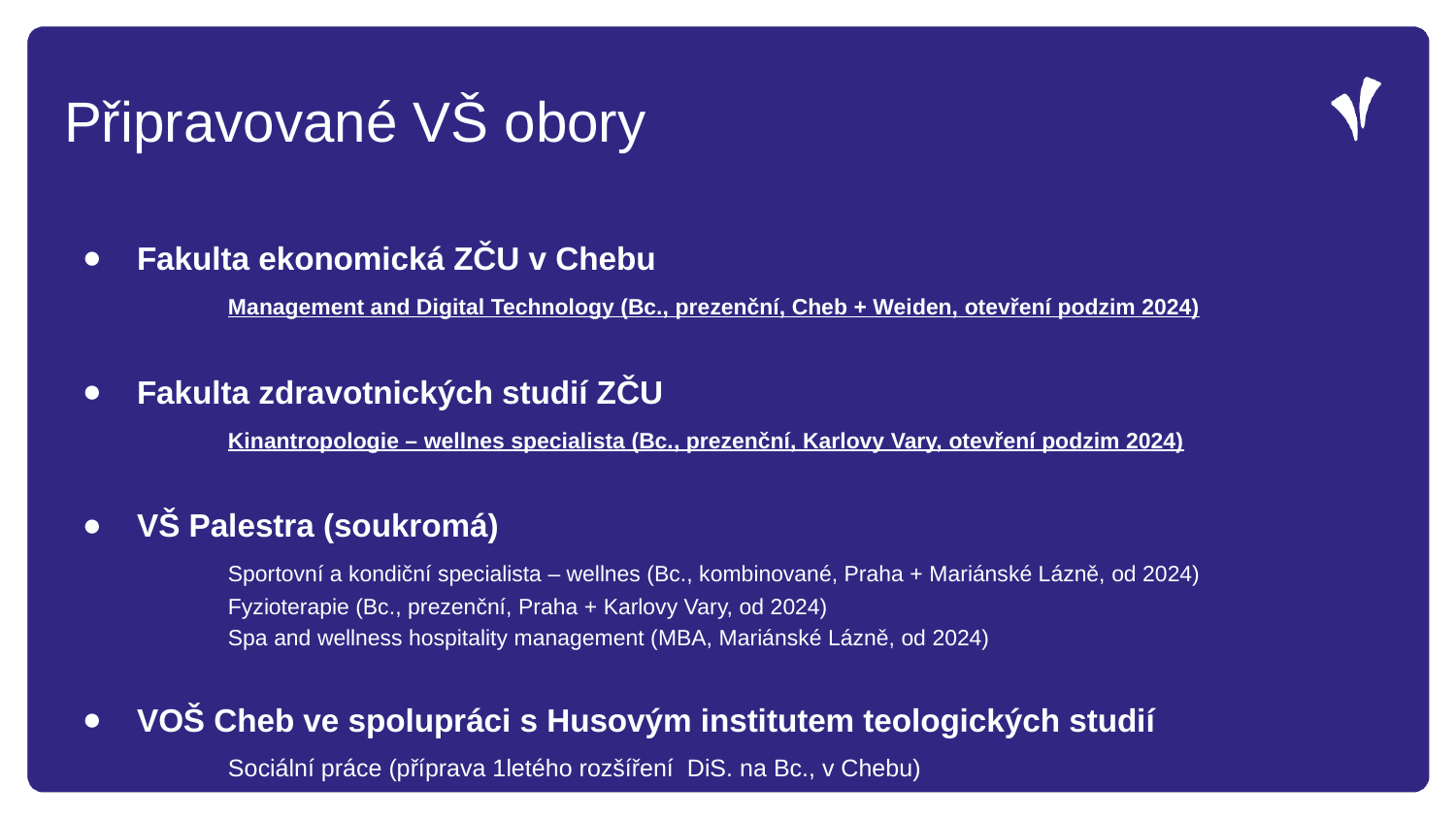

Připravované VŠ obory
Fakulta ekonomická ZČU v Chebu
	Management and Digital Technology (Bc., prezenční, Cheb + Weiden, otevření podzim 2024)

Fakulta zdravotnických studií ZČU
	Kinantropologie – wellnes specialista (Bc., prezenční, Karlovy Vary, otevření podzim 2024)

VŠ Palestra (soukromá)
	Sportovní a kondiční specialista – wellnes (Bc., kombinované, Praha + Mariánské Lázně, od 2024)
	Fyzioterapie (Bc., prezenční, Praha + Karlovy Vary, od 2024)
	Spa and wellness hospitality management (MBA, Mariánské Lázně, od 2024)

VOŠ Cheb ve spolupráci s Husovým institutem teologických studií
	Sociální práce (příprava 1letého rozšíření  DiS. na Bc., v Chebu)

	Digital Management and Technology (prezenční Bc.)